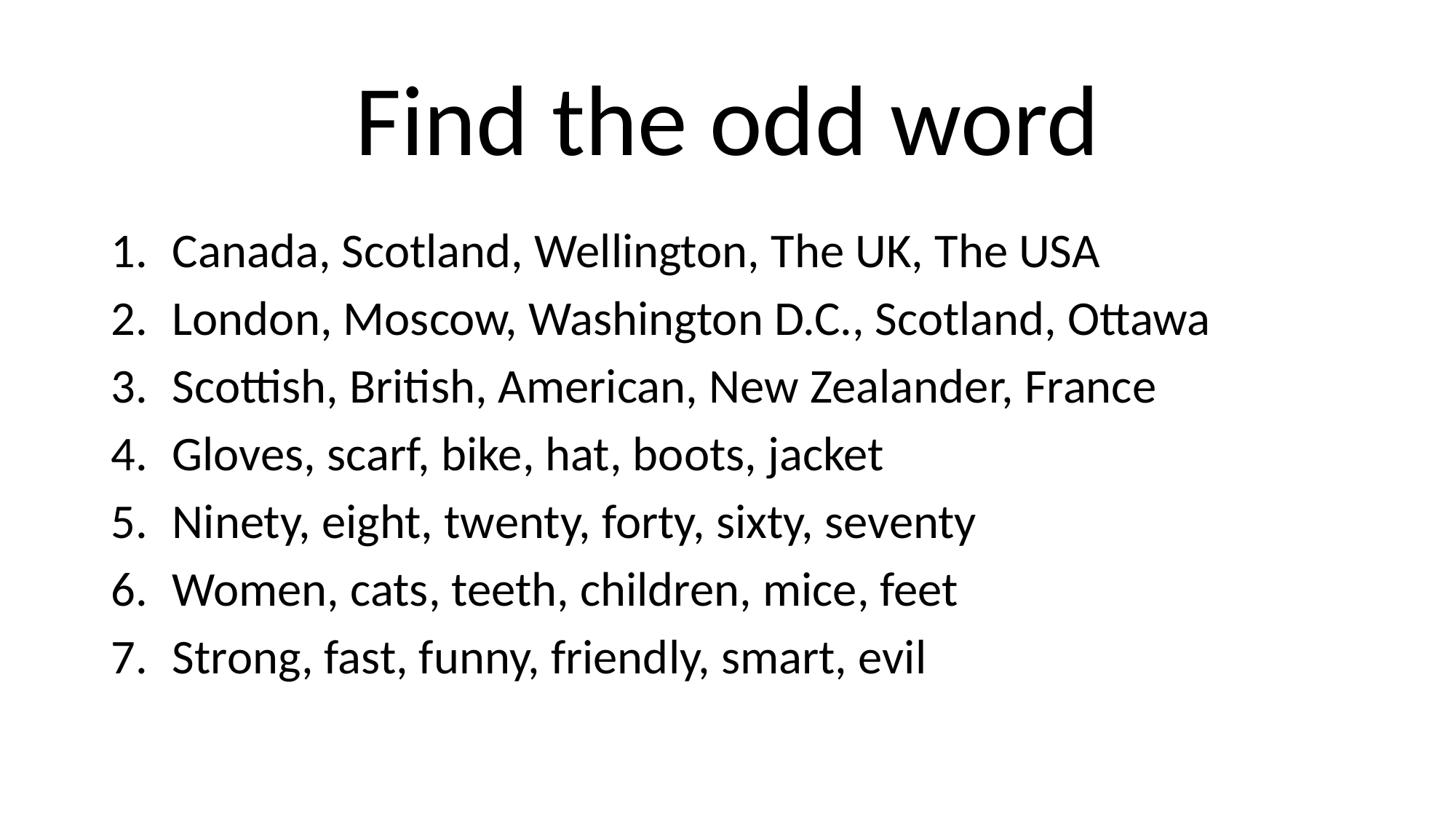

# Find the odd word

Canada, Scotland, Wellington, The UK, The USA
London, Moscow, Washington D.C., Scotland, Ottawa
Scottish, British, American, New Zealander, France
Gloves, scarf, bike, hat, boots, jacket
Ninety, eight, twenty, forty, sixty, seventy
Women, cats, teeth, children, mice, feet
Strong, fast, funny, friendly, smart, evil